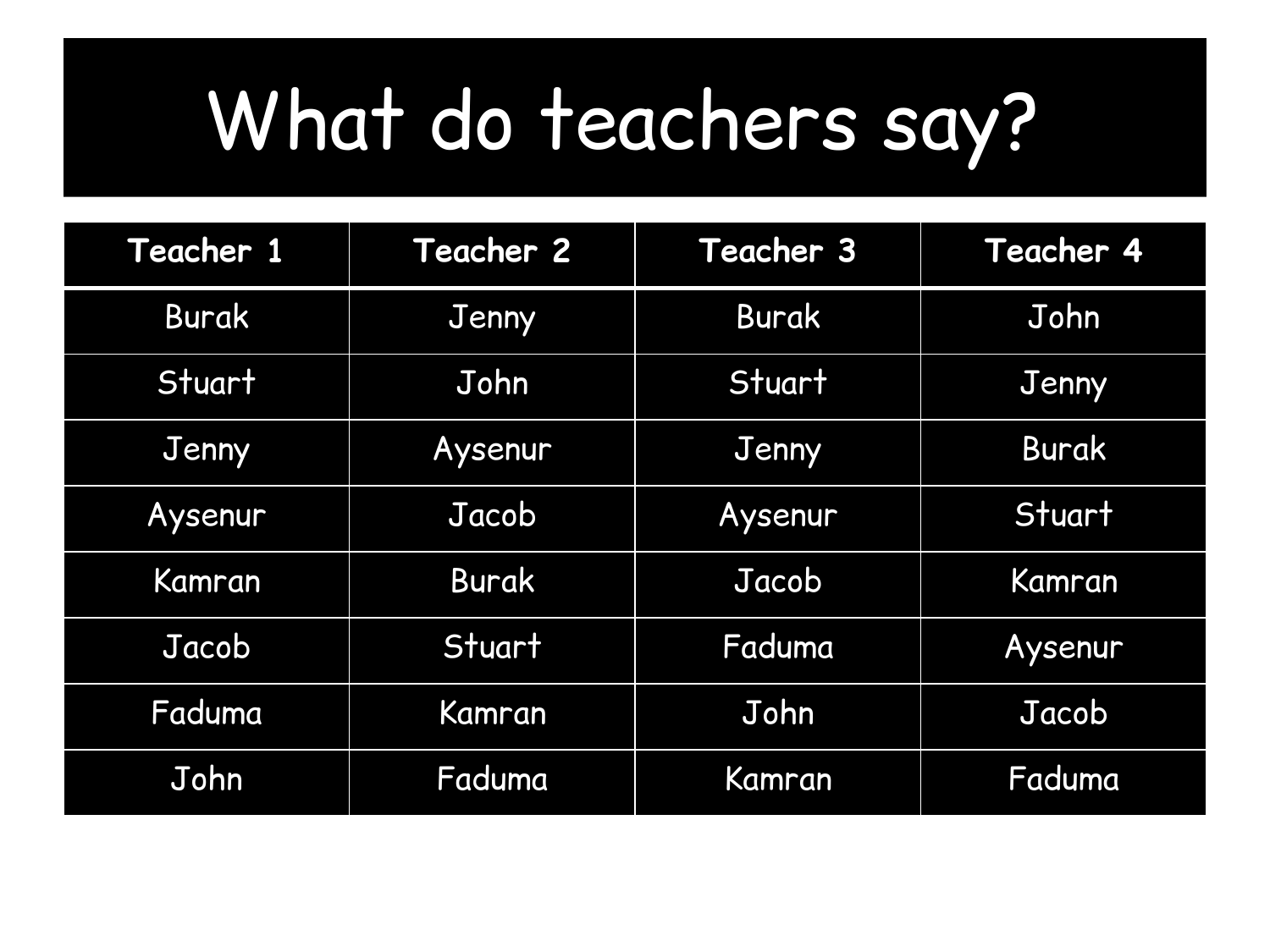

# What do teachers say?
| Teacher 1 | Teacher 2 | Teacher 3 | Teacher 4 |
| --- | --- | --- | --- |
| Burak | Jenny | Burak | John |
| Stuart | John | Stuart | Jenny |
| Jenny | Aysenur | Jenny | Burak |
| Aysenur | Jacob | Aysenur | Stuart |
| Kamran | Burak | Jacob | Kamran |
| Jacob | Stuart | Faduma | Aysenur |
| Faduma | Kamran | John | Jacob |
| John | Faduma | Kamran | Faduma |
What do you notice about the teachers ‘ answers?